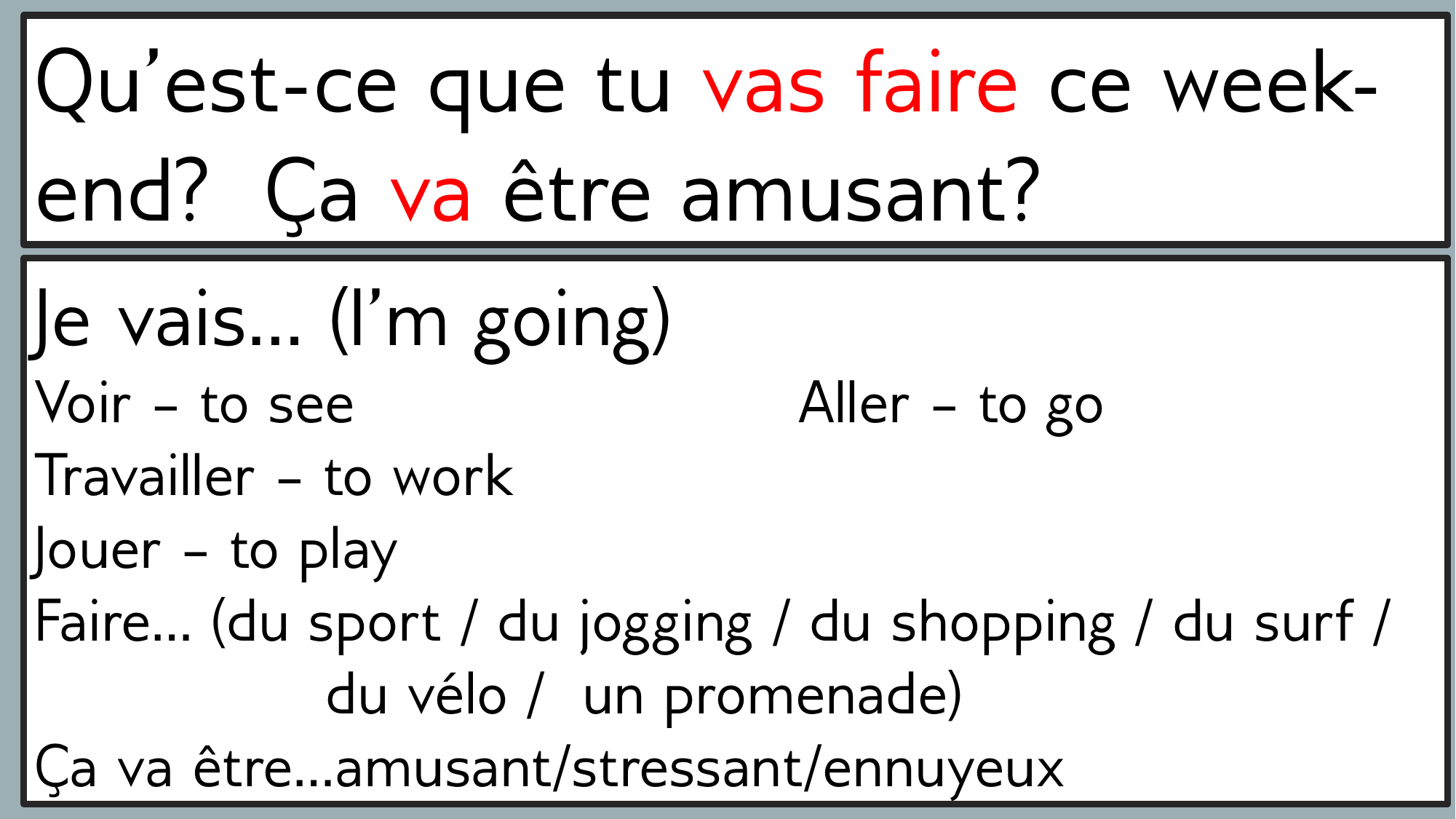

Qu’est-ce que tu vas faire ce week-end?  Ça va être amusant?
Je vais… (I’m going)
Voir – to see					Aller – to go
Travailler – to work
Jouer – to play
Faire… (du sport / du jogging / du shopping / du surf /
                du vélo /  un promenade)
Ça va être…amusant/stressant/ennuyeux